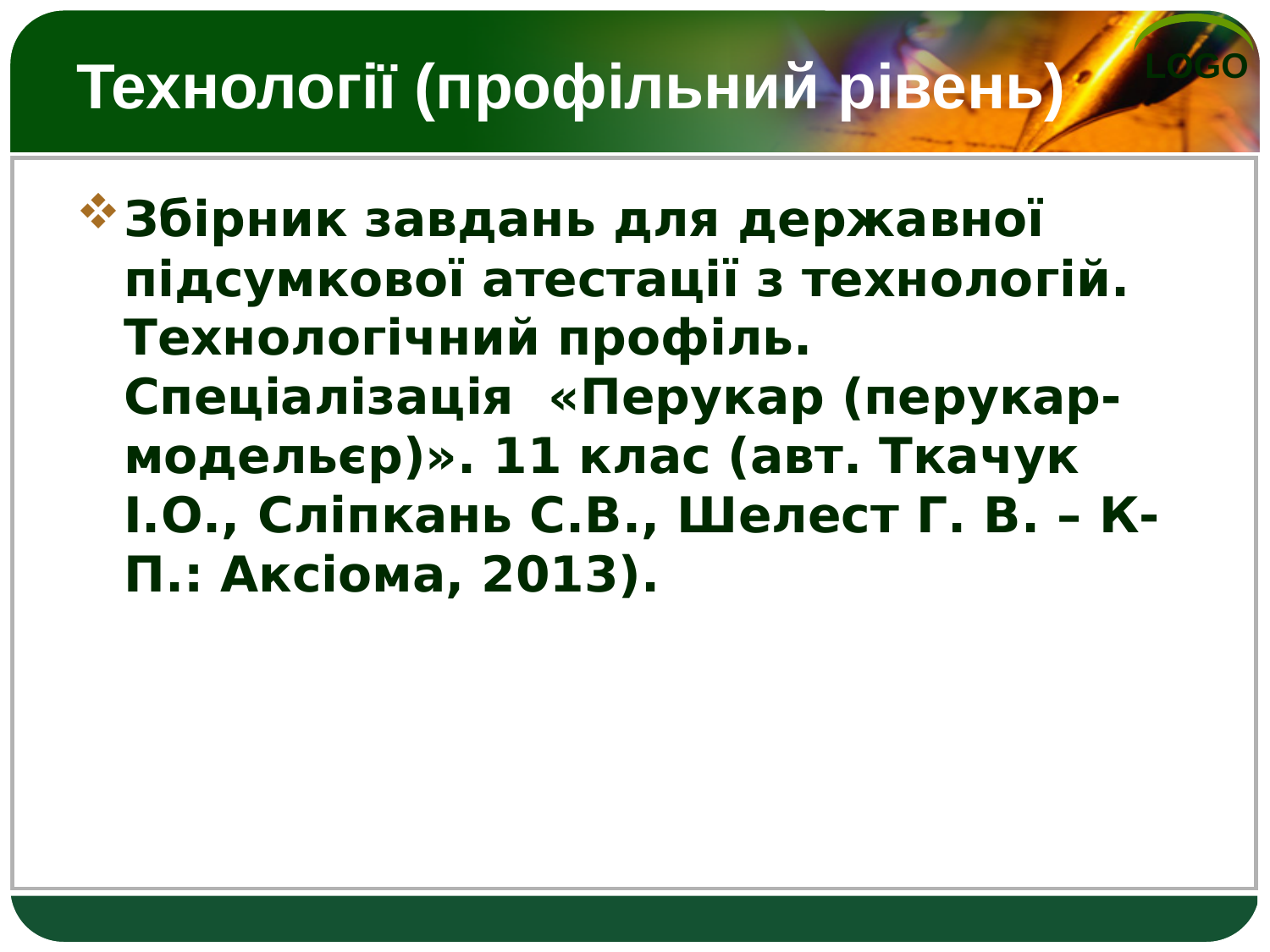

# Технології (профільний рівень)
Збірник завдань для державної підсумкової атестації з технологій. Технологічний профіль. Спеціалізація  «Перукар (перукар-модельєр)». 11 клас (авт. Ткачук І.О., Сліпкань С.В., Шелест Г. В. – К-П.: Аксіома, 2013).